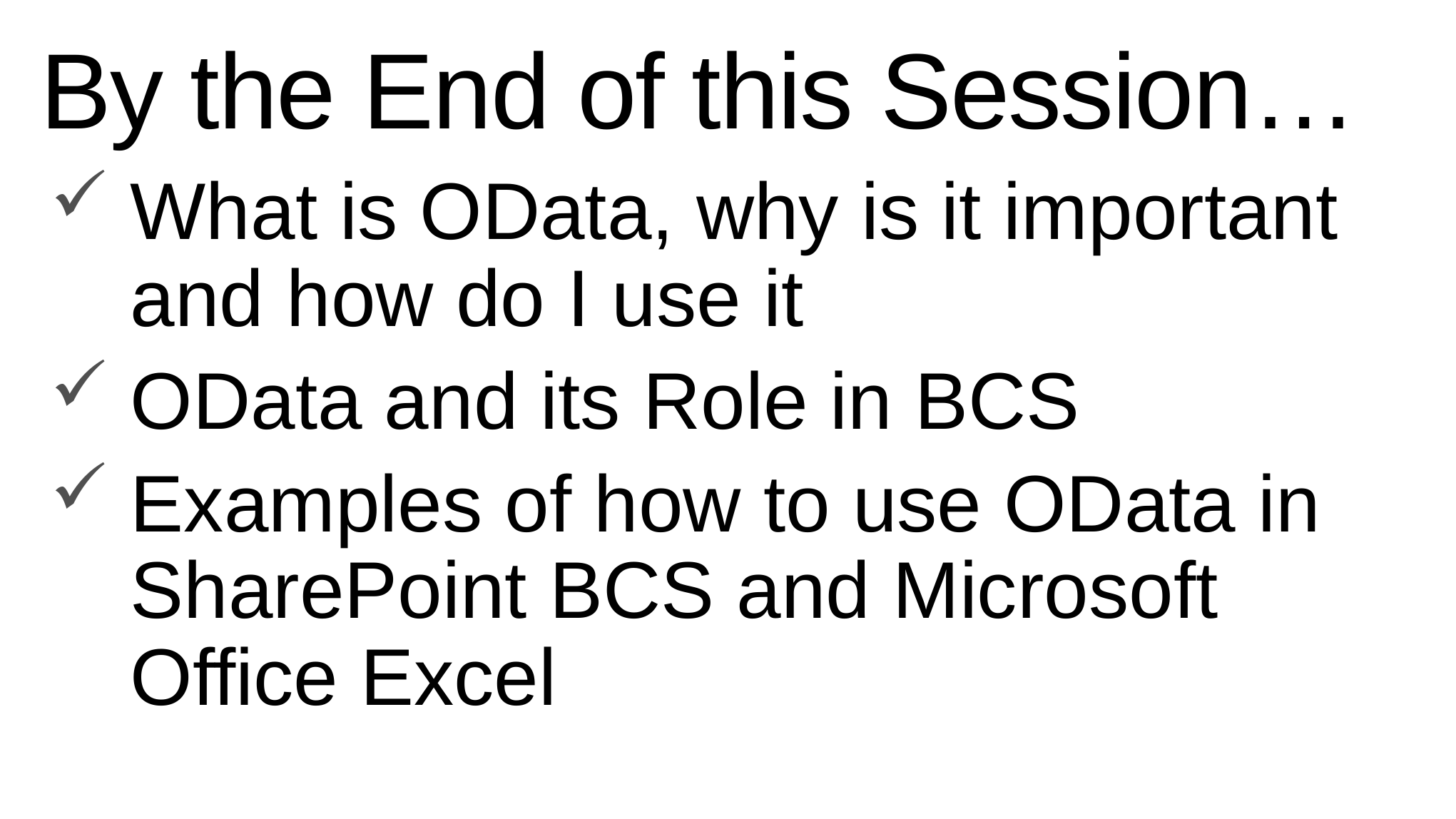

# By the End of this Session…
What is OData, why is it important and how do I use it
OData and its Role in BCS
Examples of how to use OData in SharePoint BCS and Microsoft Office Excel